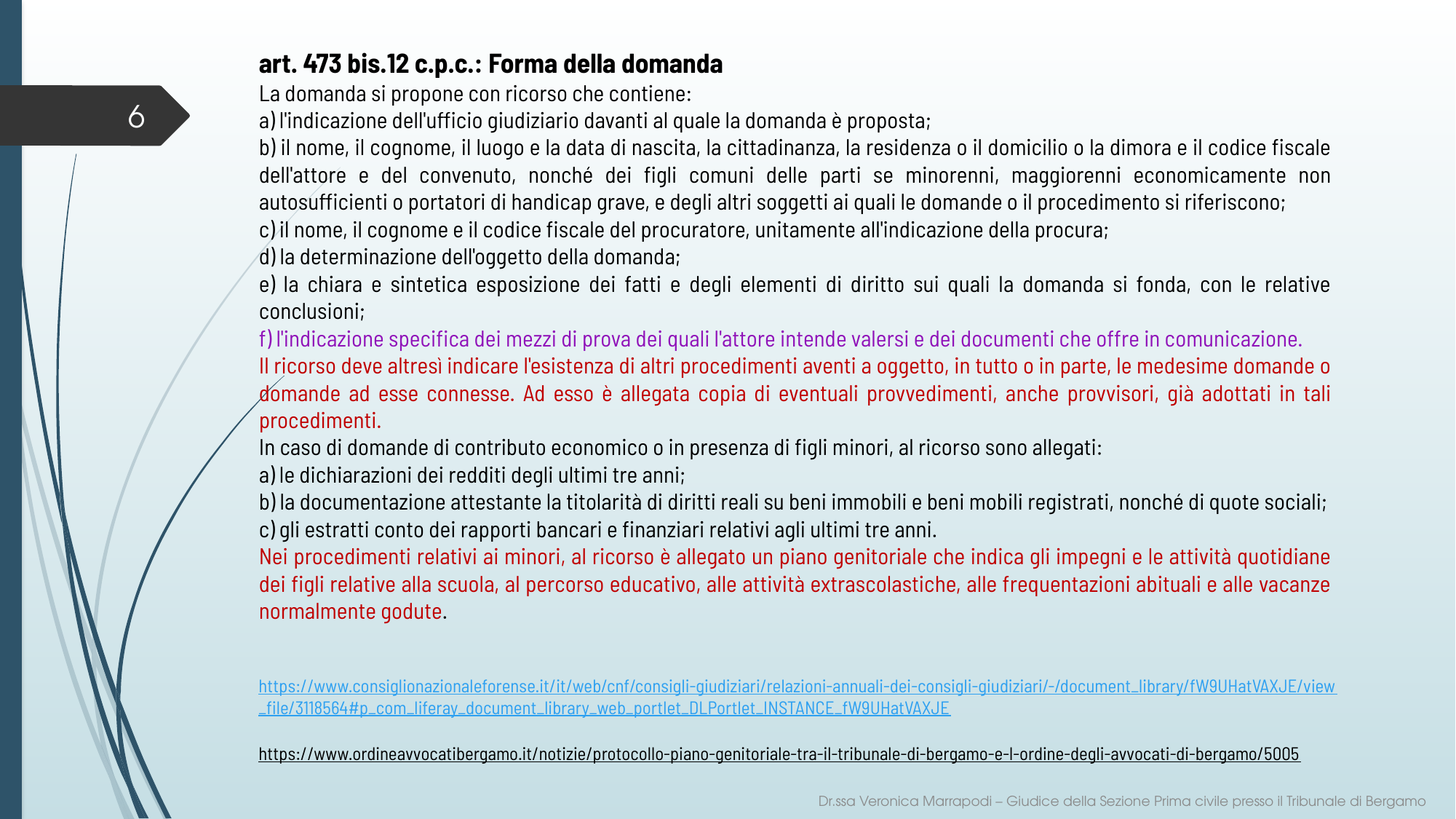

art. 473 bis.12 c.p.c.: Forma della domanda
La domanda si propone con ricorso che contiene:
a) l'indicazione dell'ufficio giudiziario davanti al quale la domanda è proposta;
b) il nome, il cognome, il luogo e la data di nascita, la cittadinanza, la residenza o il domicilio o la dimora e il codice fiscale dell'attore e del convenuto, nonché dei figli comuni delle parti se minorenni, maggiorenni economicamente non autosufficienti o portatori di handicap grave, e degli altri soggetti ai quali le domande o il procedimento si riferiscono;
c) il nome, il cognome e il codice fiscale del procuratore, unitamente all'indicazione della procura;
d) la determinazione dell'oggetto della domanda;
e) la chiara e sintetica esposizione dei fatti e degli elementi di diritto sui quali la domanda si fonda, con le relative conclusioni;
f) l'indicazione specifica dei mezzi di prova dei quali l'attore intende valersi e dei documenti che offre in comunicazione.
Il ricorso deve altresì indicare l'esistenza di altri procedimenti aventi a oggetto, in tutto o in parte, le medesime domande o domande ad esse connesse. Ad esso è allegata copia di eventuali provvedimenti, anche provvisori, già adottati in tali procedimenti.
In caso di domande di contributo economico o in presenza di figli minori, al ricorso sono allegati:
a) le dichiarazioni dei redditi degli ultimi tre anni;
b) la documentazione attestante la titolarità di diritti reali su beni immobili e beni mobili registrati, nonché di quote sociali;
c) gli estratti conto dei rapporti bancari e finanziari relativi agli ultimi tre anni.
Nei procedimenti relativi ai minori, al ricorso è allegato un piano genitoriale che indica gli impegni e le attività quotidiane dei figli relative alla scuola, al percorso educativo, alle attività extrascolastiche, alle frequentazioni abituali e alle vacanze normalmente godute.
6
https://www.consiglionazionaleforense.it/it/web/cnf/consigli-giudiziari/relazioni-annuali-dei-consigli-giudiziari/-/document_library/fW9UHatVAXJE/view_file/3118564#p_com_liferay_document_library_web_portlet_DLPortlet_INSTANCE_fW9UHatVAXJE
https://www.ordineavvocatibergamo.it/notizie/protocollo-piano-genitoriale-tra-il-tribunale-di-bergamo-e-l-ordine-degli-avvocati-di-bergamo/5005
Dr.ssa Veronica Marrapodi – Giudice della Sezione Prima civile presso il Tribunale di Bergamo